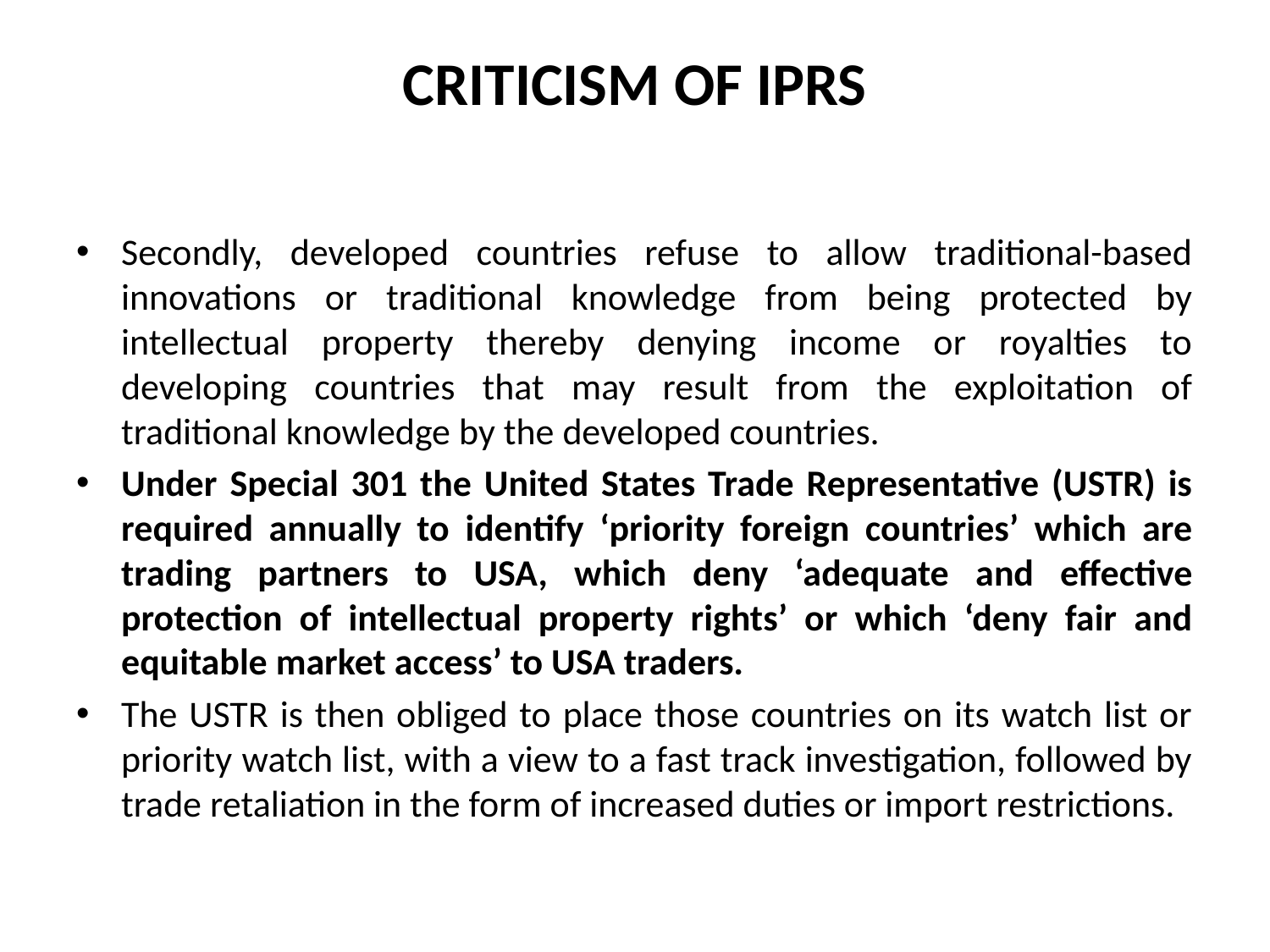

# CRITICISM OF IPRS
Secondly, developed countries refuse to allow traditional-based innovations or traditional knowledge from being protected by intellectual property thereby denying income or royalties to developing countries that may result from the exploitation of traditional knowledge by the developed countries.
Under Special 301 the United States Trade Representative (USTR) is required annually to identify ‘priority foreign countries’ which are trading partners to USA, which deny ‘adequate and effective protection of intellectual property rights’ or which ‘deny fair and equitable market access’ to USA traders.
The USTR is then obliged to place those countries on its watch list or priority watch list, with a view to a fast track investigation, followed by trade retaliation in the form of increased duties or import restrictions.